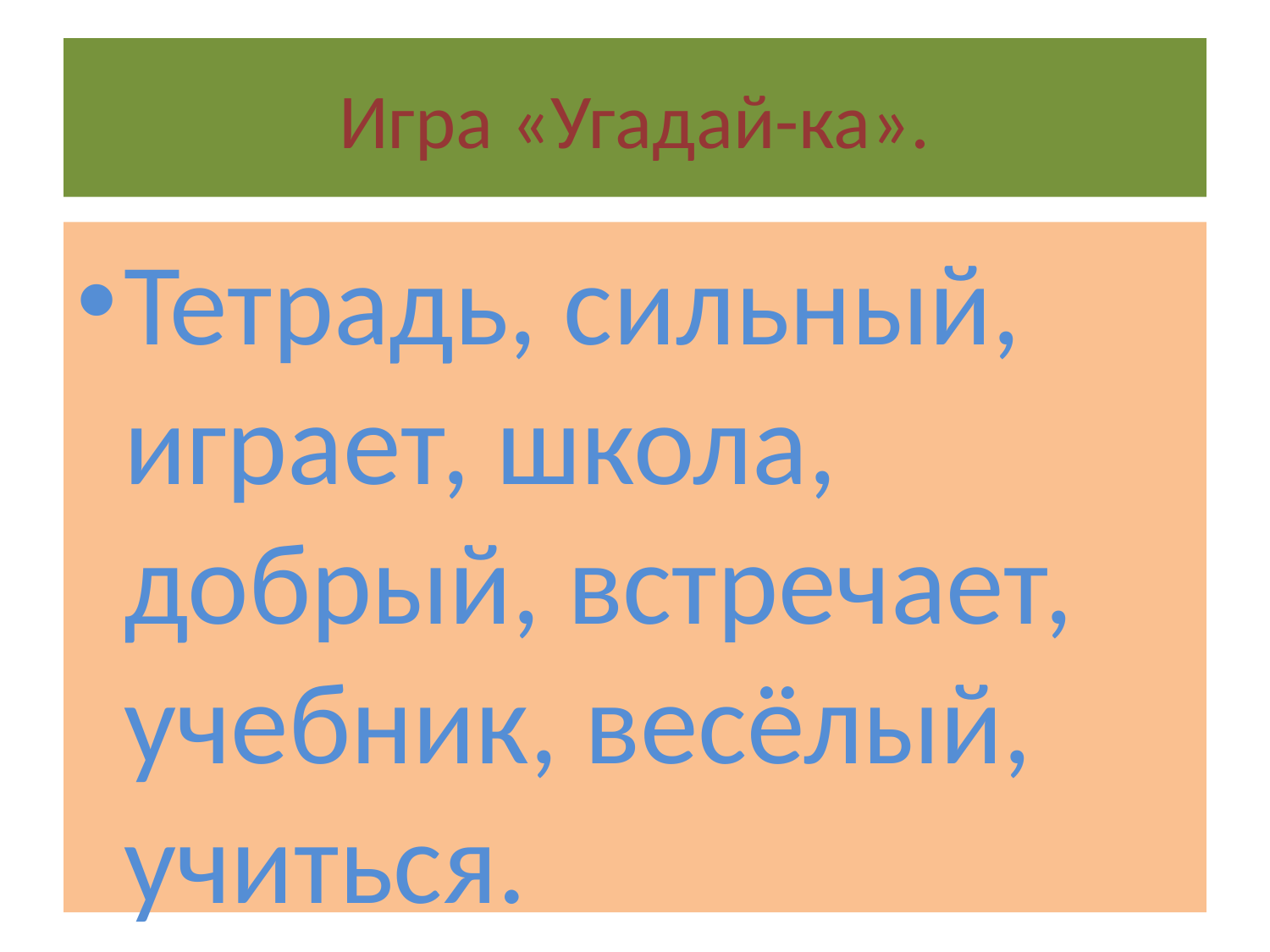

# Игра «Угадай-ка».
Тетрадь, сильный, играет, школа, добрый, встречает, учебник, весёлый, учиться.